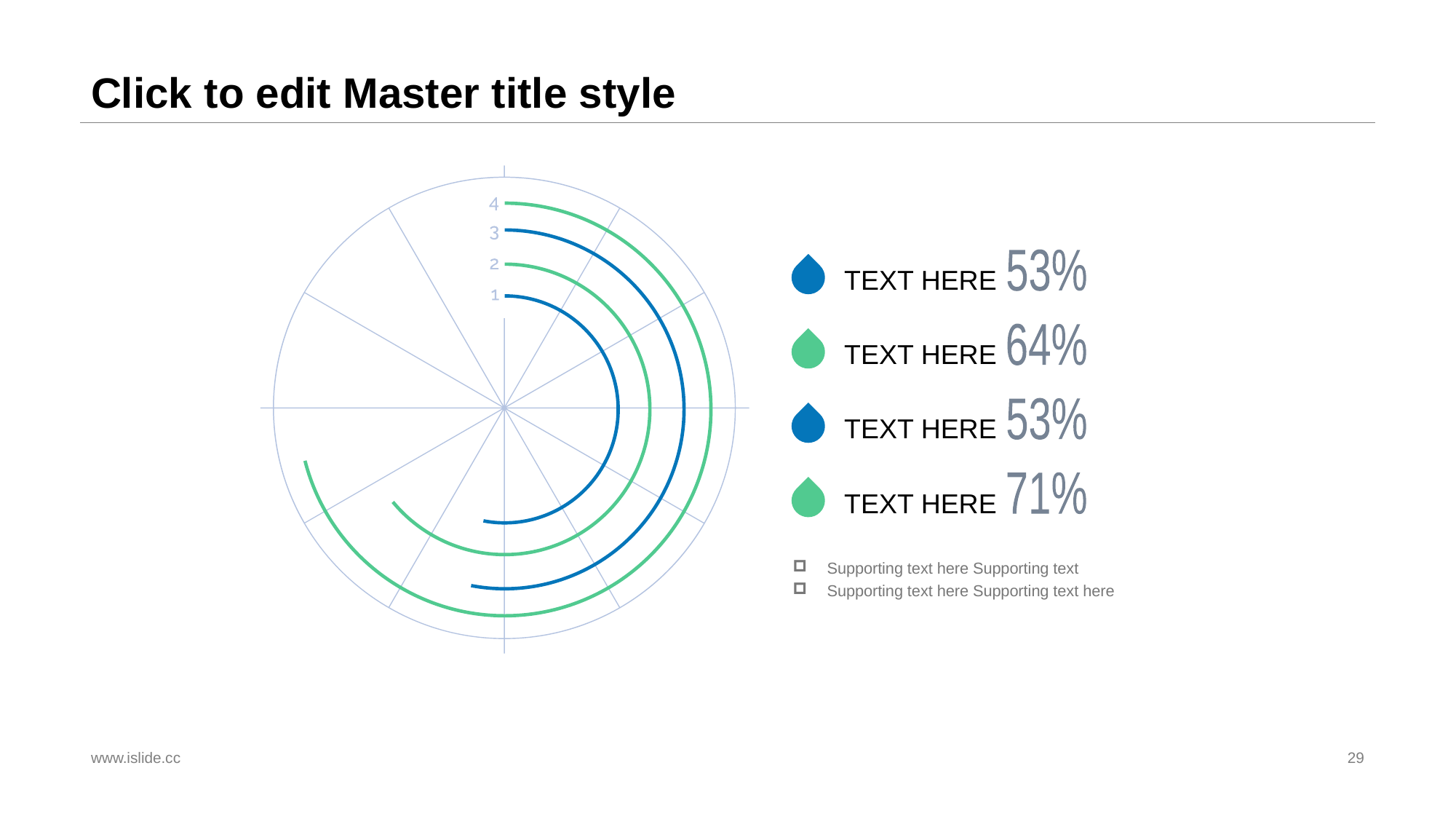

# Click to edit Master title style

53%
TEXT HERE

64%
TEXT HERE

53%
TEXT HERE

71%
TEXT HERE

Supporting text here Supporting text
Supporting text here Supporting text here

www.islide.cc
29